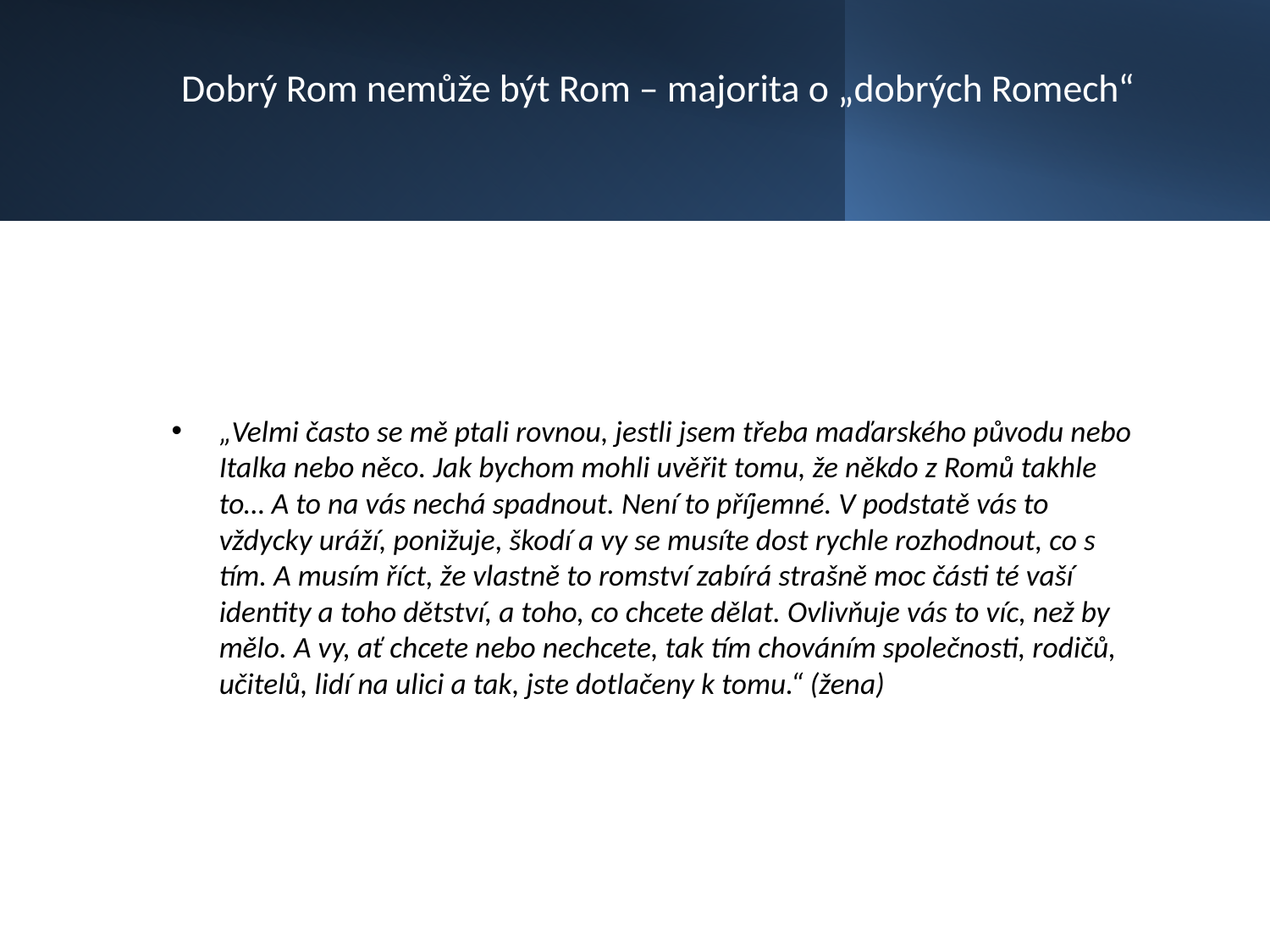

# Dobrý Rom nemůže být Rom – majorita o „dobrých Romech“
„Velmi často se mě ptali rovnou, jestli jsem třeba maďarského původu nebo Italka nebo něco. Jak bychom mohli uvěřit tomu, že někdo z Romů takhle to… A to na vás nechá spadnout. Není to příjemné. V podstatě vás to vždycky uráží, ponižuje, škodí a vy se musíte dost rychle rozhodnout, co s tím. A musím říct, že vlastně to romství zabírá strašně moc části té vaší identity a toho dětství, a toho, co chcete dělat. Ovlivňuje vás to víc, než by mělo. A vy, ať chcete nebo nechcete, tak tím chováním společnosti, rodičů, učitelů, lidí na ulici a tak, jste dotlačeny k tomu.“ (žena)